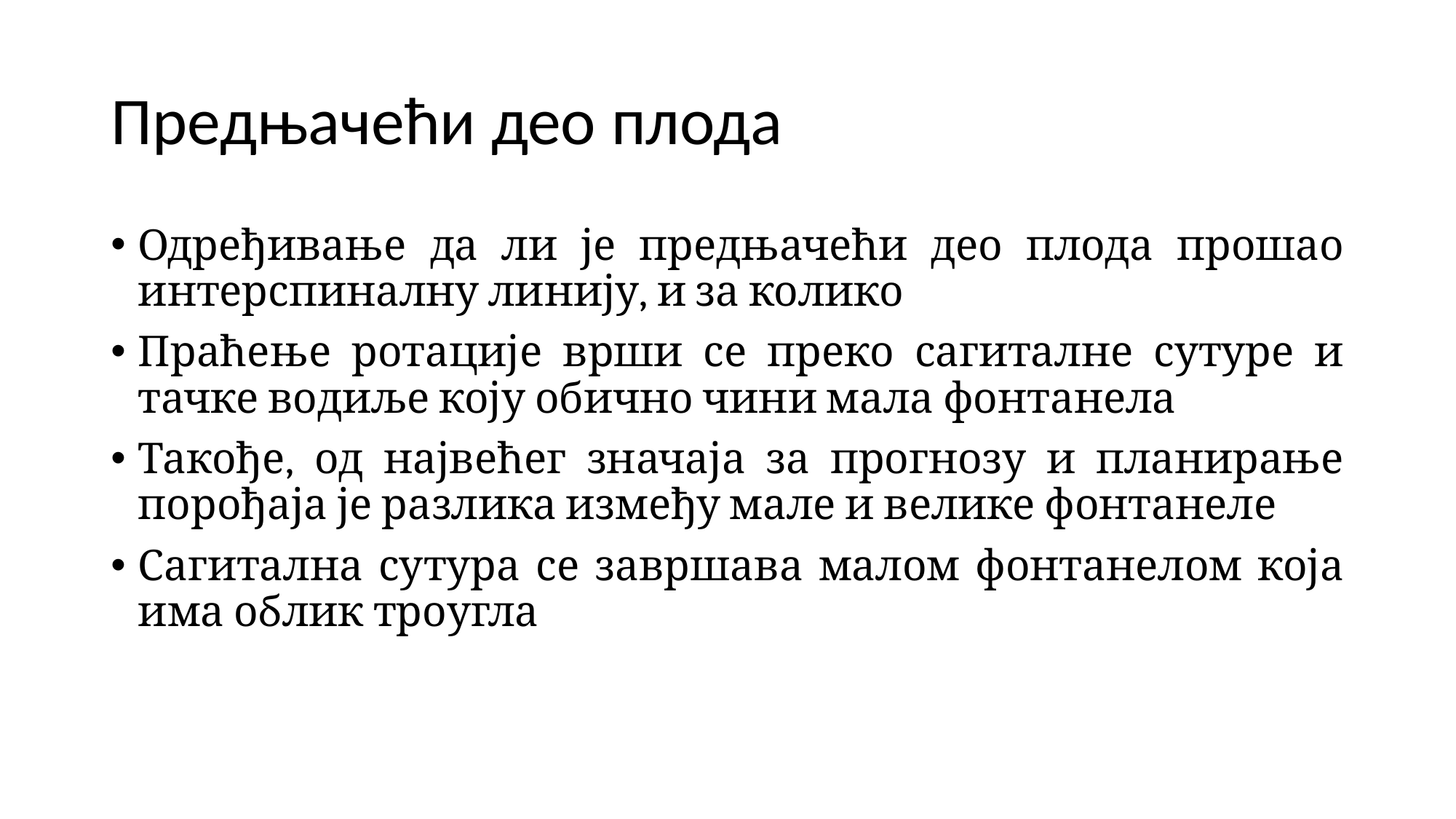

# Предњачећи део плода
Одређивање да ли је предњачећи део плода прошао интерспиналну линију, и за колико
Праћење ротације врши се преко сагиталне сутуре и тачке водиље коју обично чини мала фонтанела
Такође, од највећег значаја за прогнозу и планирање порођаја је разлика између мале и велике фонтанеле
Сагитална сутура се завршава малом фонтанелом која има облик троугла